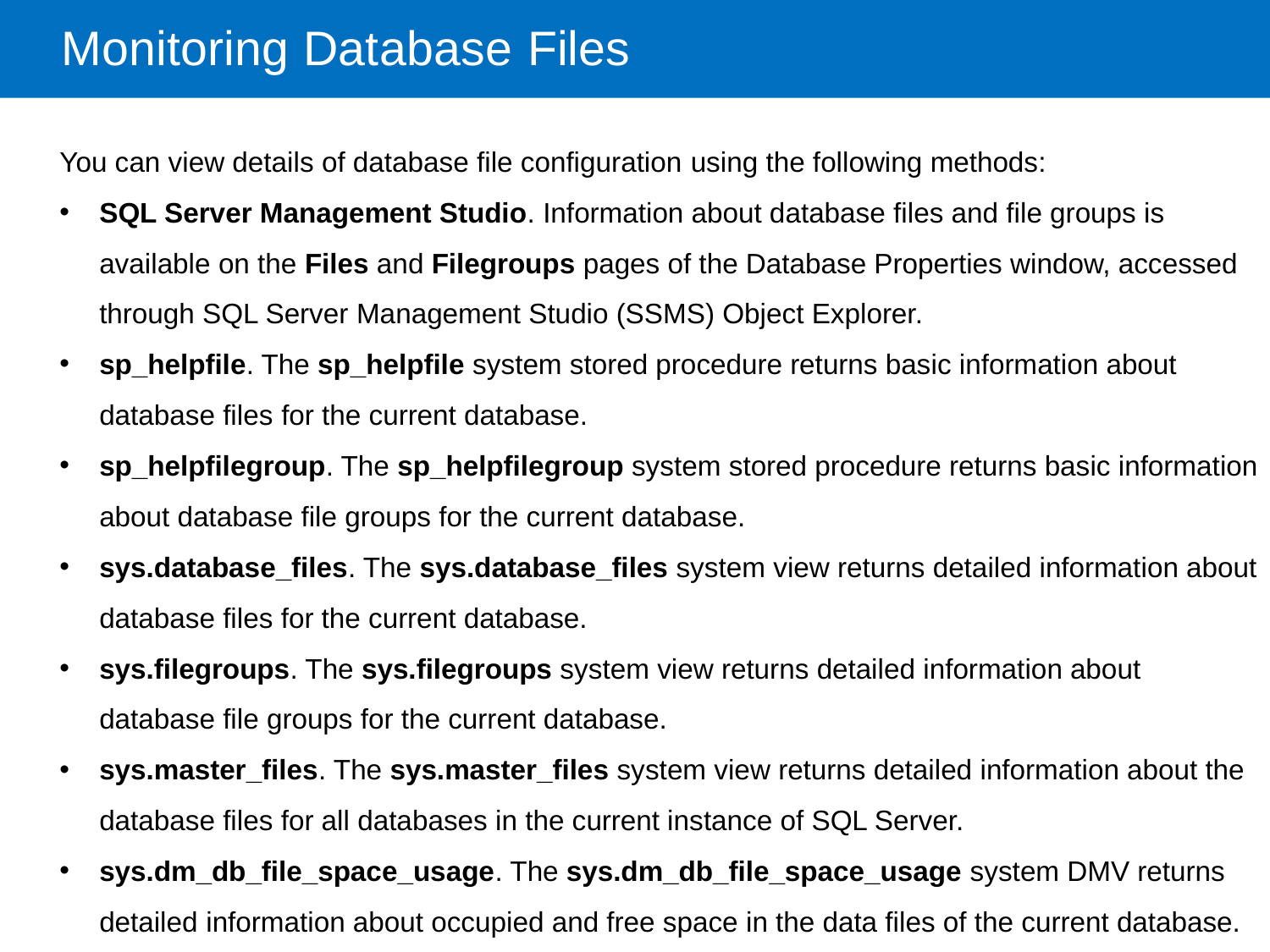

# Monitoring Database Files
You can view details of database file configuration using the following methods:
SQL Server Management Studio. Information about database files and file groups is available on the Files and Filegroups pages of the Database Properties window, accessed through SQL Server Management Studio (SSMS) Object Explorer.
sp_helpfile. The sp_helpfile system stored procedure returns basic information about database files for the current database.
sp_helpfilegroup. The sp_helpfilegroup system stored procedure returns basic information about database file groups for the current database.
sys.database_files. The sys.database_files system view returns detailed information about database files for the current database.
sys.filegroups. The sys.filegroups system view returns detailed information about database file groups for the current database.
sys.master_files. The sys.master_files system view returns detailed information about the database files for all databases in the current instance of SQL Server.
sys.dm_db_file_space_usage. The sys.dm_db_file_space_usage system DMV returns detailed information about occupied and free space in the data files of the current database.